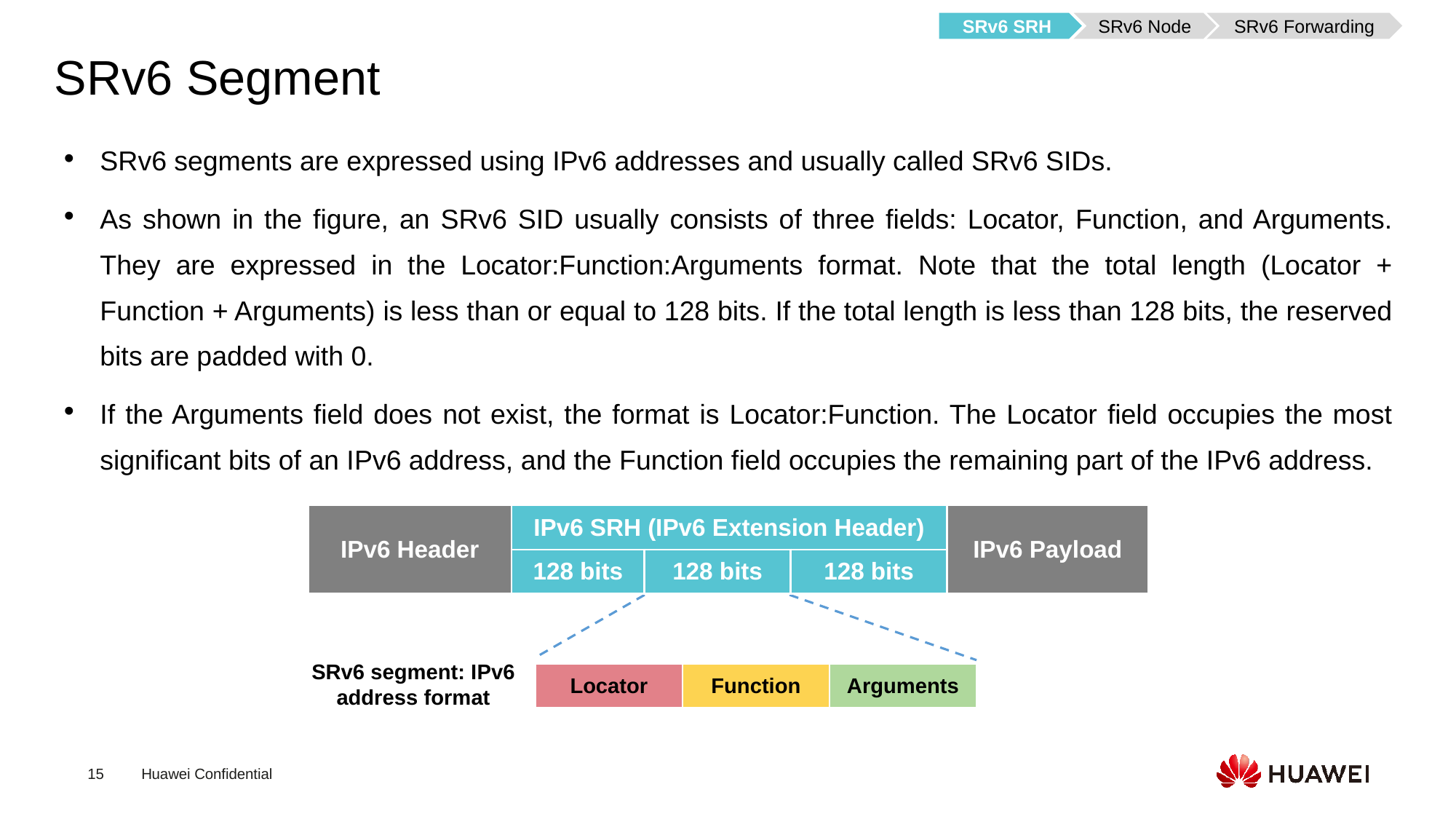

SRv6 SRH
SRv6 Node
SRv6 Forwarding
# SRv6 Segment
SRv6 segments are expressed using IPv6 addresses and usually called SRv6 SIDs.
As shown in the figure, an SRv6 SID usually consists of three fields: Locator, Function, and Arguments. They are expressed in the Locator:Function:Arguments format. Note that the total length (Locator + Function + Arguments) is less than or equal to 128 bits. If the total length is less than 128 bits, the reserved bits are padded with 0.
If the Arguments field does not exist, the format is Locator:Function. The Locator field occupies the most significant bits of an IPv6 address, and the Function field occupies the remaining part of the IPv6 address.

| IPv6 Header | IPv6 SRH (IPv6 Extension Header) |  |  | IPv6 Payload |
| --- | --- | --- | --- | --- |
|  | 128 bits | 128 bits | 128 bits |  |
SRv6 segment: IPv6 address format
| Locator | Function | Arguments |
| --- | --- | --- |